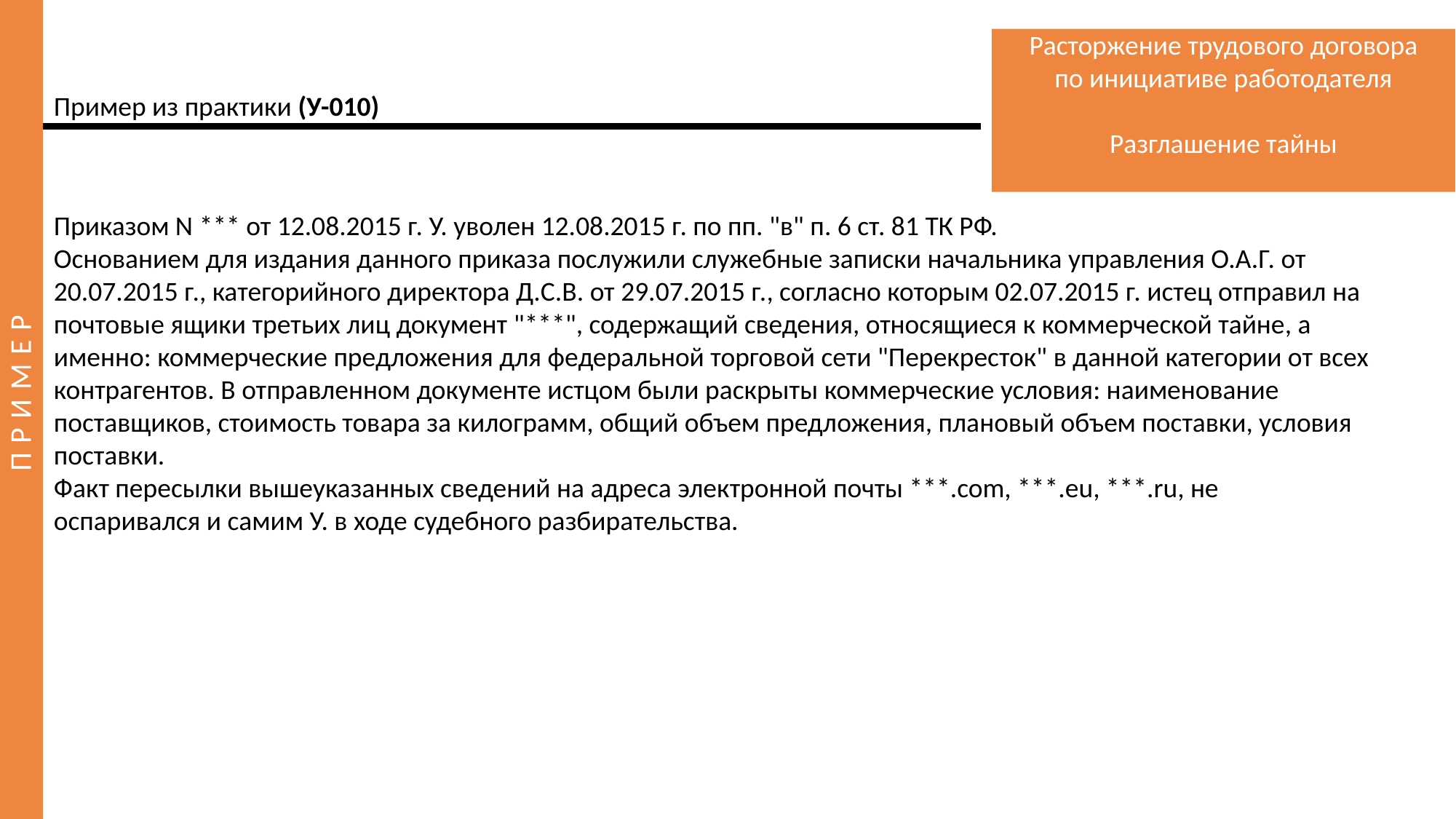

Расторжение трудового договора по инициативе работодателя

Разглашение тайны

Пример из практики (У-010)
Приказом N *** от 12.08.2015 г. У. уволен 12.08.2015 г. по пп. "в" п. 6 ст. 81 ТК РФ.
Основанием для издания данного приказа послужили служебные записки начальника управления О.А.Г. от 20.07.2015 г., категорийного директора Д.С.В. от 29.07.2015 г., согласно которым 02.07.2015 г. истец отправил на почтовые ящики третьих лиц документ "***", содержащий сведения, относящиеся к коммерческой тайне, а именно: коммерческие предложения для федеральной торговой сети "Перекресток" в данной категории от всех контрагентов. В отправленном документе истцом были раскрыты коммерческие условия: наименование поставщиков, стоимость товара за килограмм, общий объем предложения, плановый объем поставки, условия поставки.
Факт пересылки вышеуказанных сведений на адреса электронной почты ***.com, ***.eu, ***.ru, не оспаривался и самим У. в ходе судебного разбирательства.

ПРИМЕР